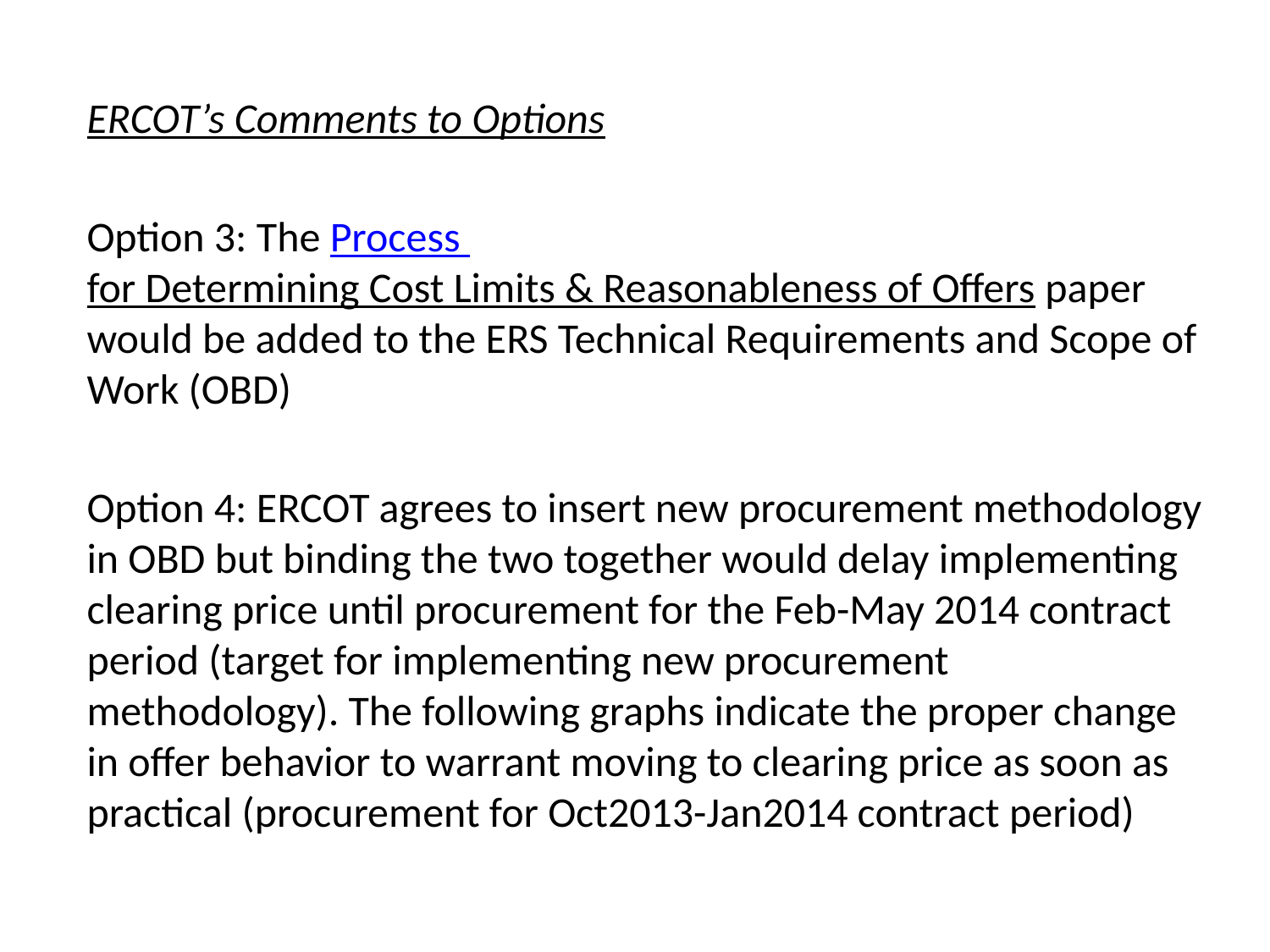

ERCOT’s Comments to Options

Option 3: The Process for Determining Cost Limits & Reasonableness of Offers paper would be added to the ERS Technical Requirements and Scope of Work (OBD)

Option 4: ERCOT agrees to insert new procurement methodology in OBD but binding the two together would delay implementing clearing price until procurement for the Feb-May 2014 contract period (target for implementing new procurement methodology). The following graphs indicate the proper change in offer behavior to warrant moving to clearing price as soon as practical (procurement for Oct2013-Jan2014 contract period)